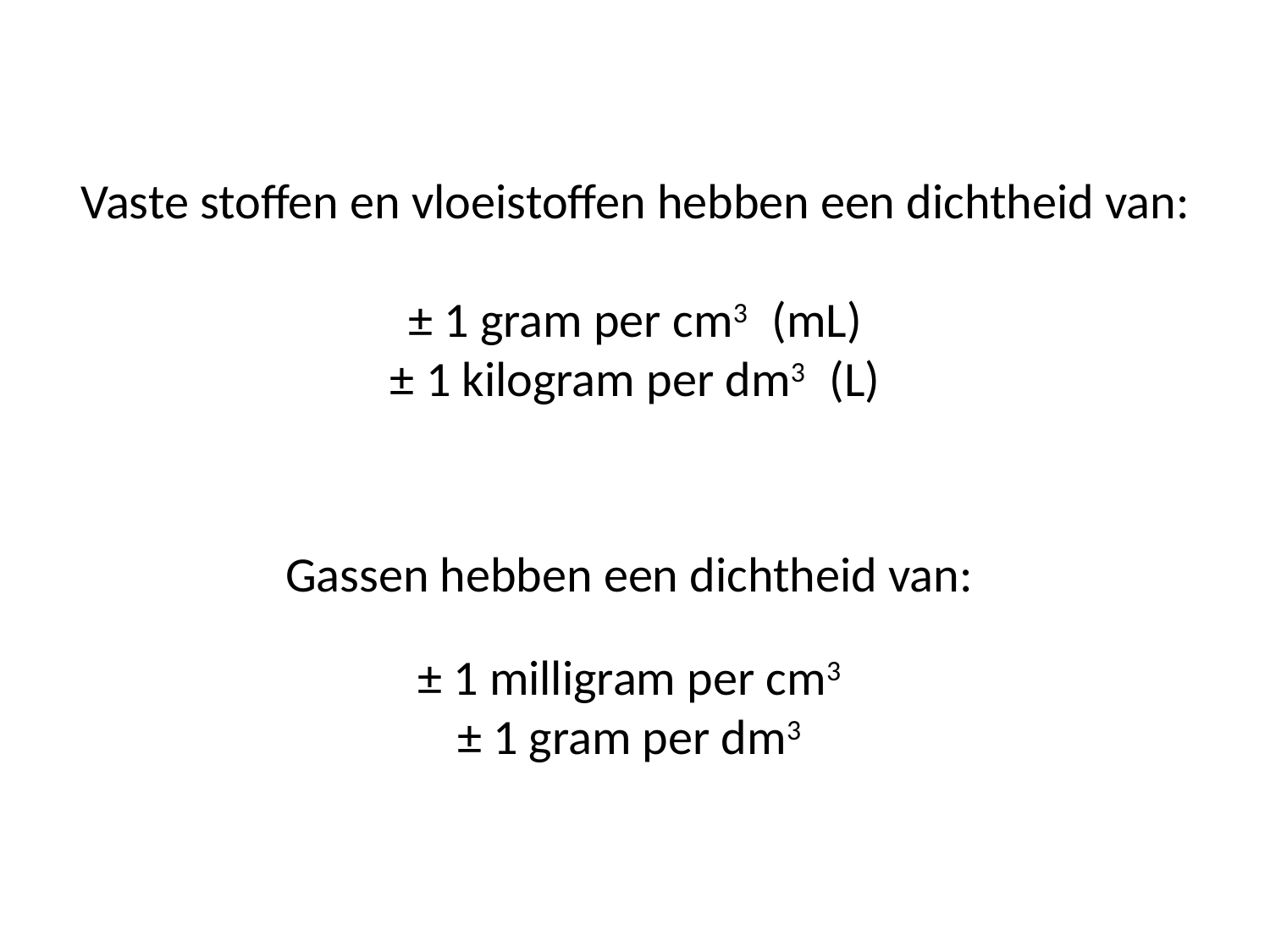

# Vaste stoffen en vloeistoffen hebben een dichtheid van: ± 1 gram per cm3   (mL) ± 1 kilogram per dm3   (L)
Gassen hebben een dichtheid van:

± 1 milligram per cm3
± 1 gram per dm3